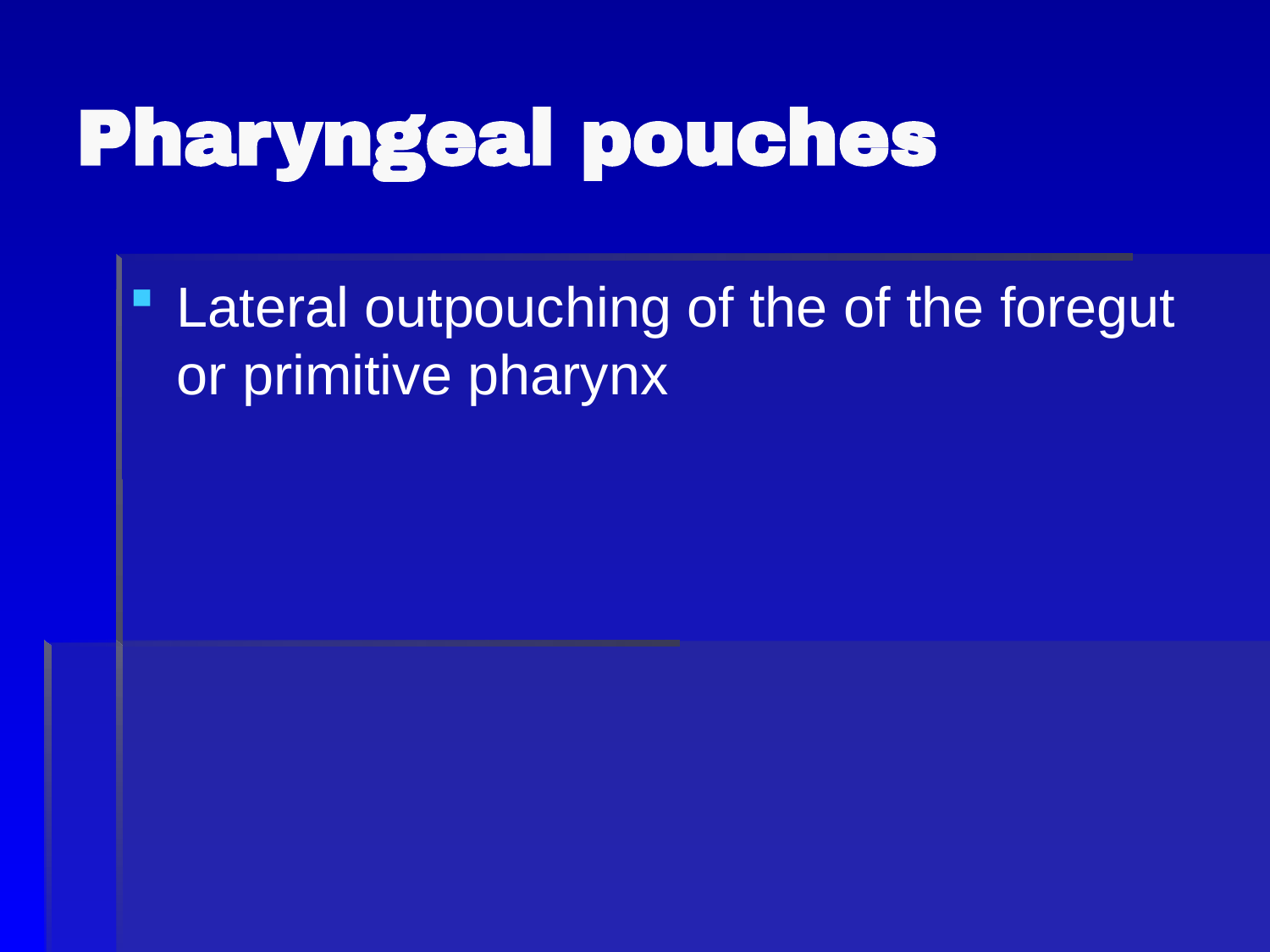

# Pharyngeal pouches
Lateral outpouching of the of the foregut or primitive pharynx